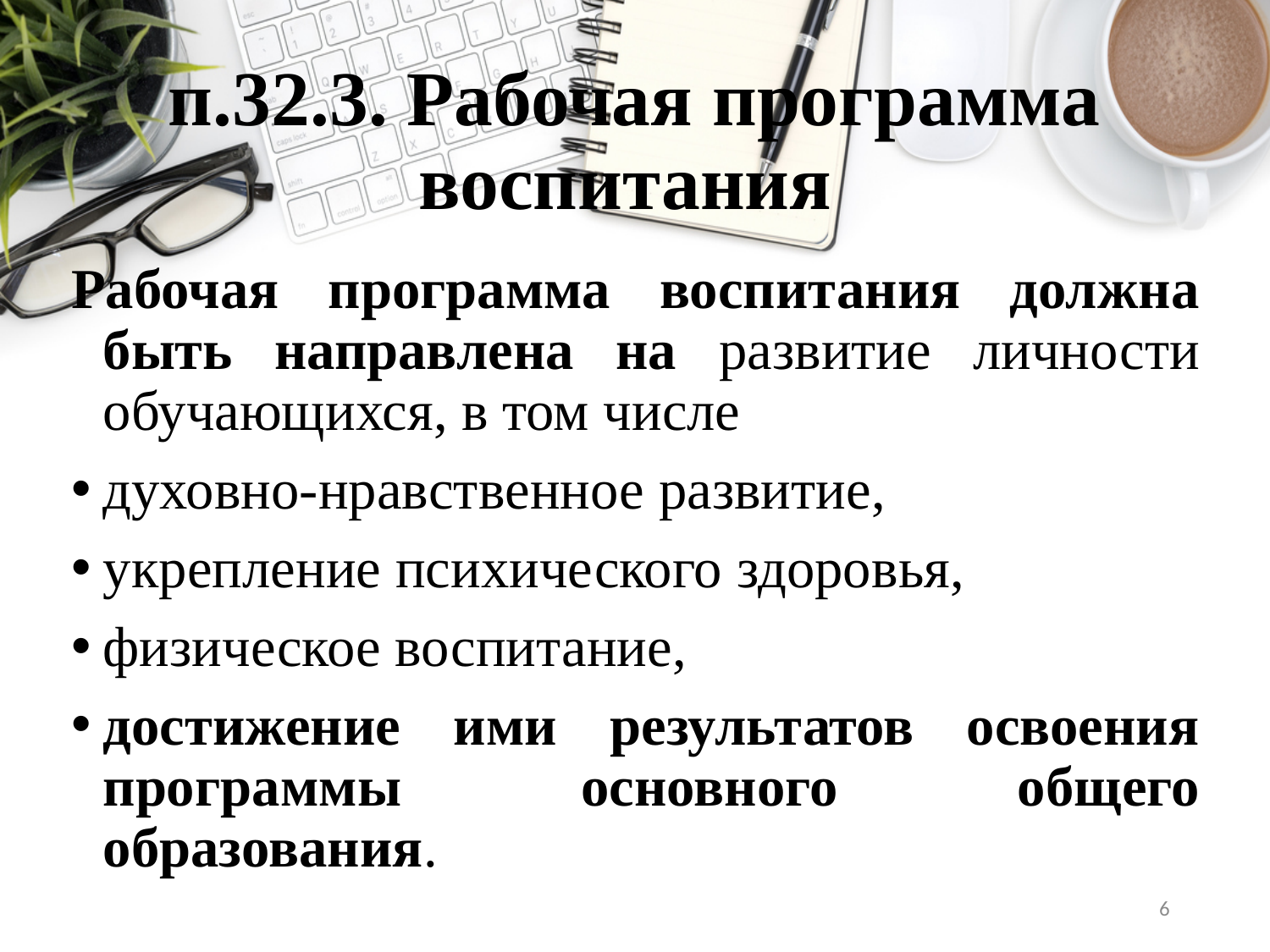

# п.32.3. Рабочая программа воспитания
Рабочая программа воспитания должна быть направлена на развитие личности обучающихся, в том числе
духовно-нравственное развитие,
укрепление психического здоровья,
физическое воспитание,
достижение ими результатов освоения программы основного общего образования.

6